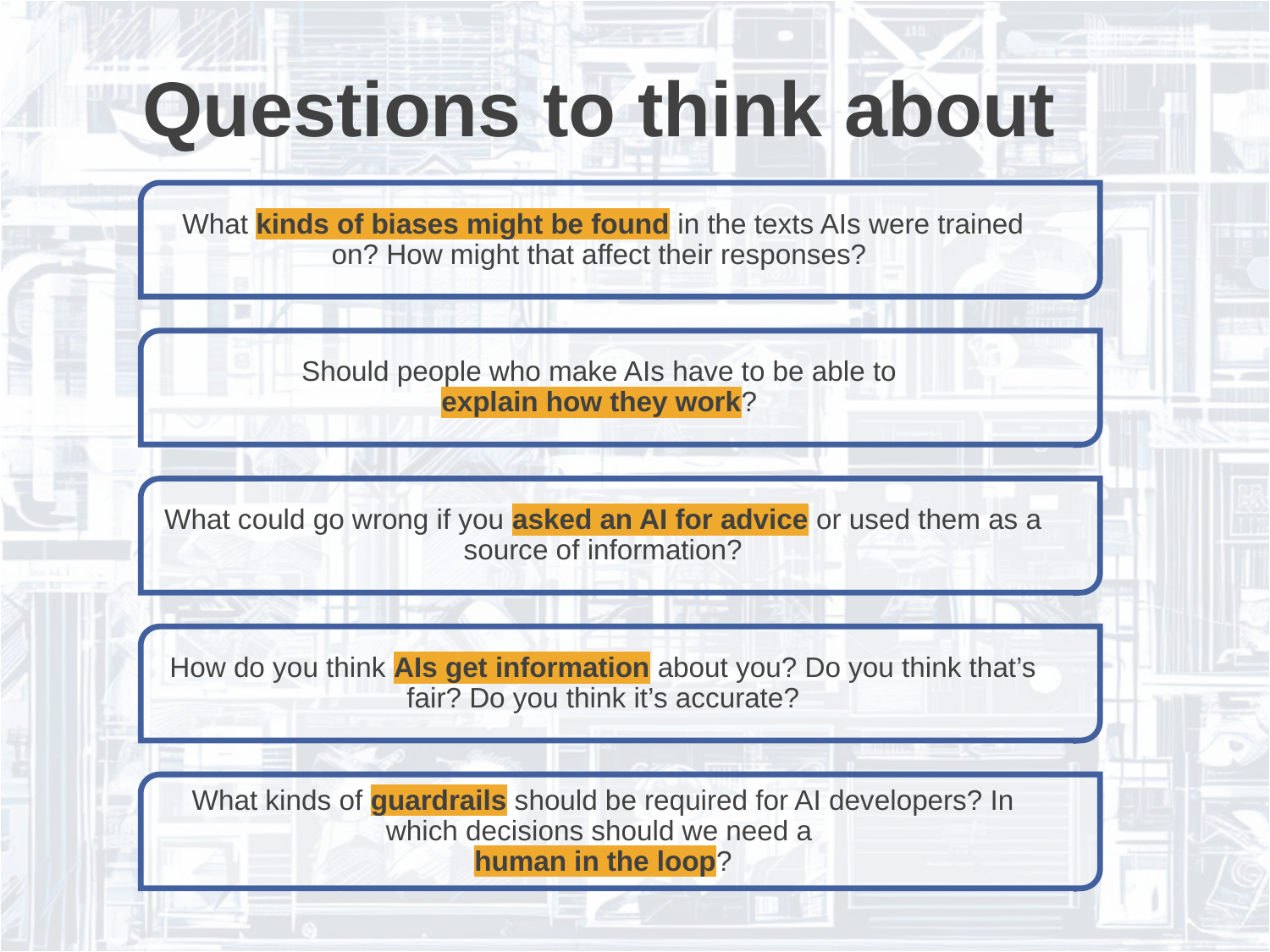

Questions to think about
What kinds of biases might be found in the texts AIs were trained on? How might that affect their responses?
Should people who make AIs have to be able to
explain how they work?
What could go wrong if you asked an AI for advice or used them as a source of information?
How do you think AIs get information about you? Do you think that’s fair? Do you think it’s accurate?
What kinds of guardrails should be required for AI developers? In which decisions should we need a
human in the loop?